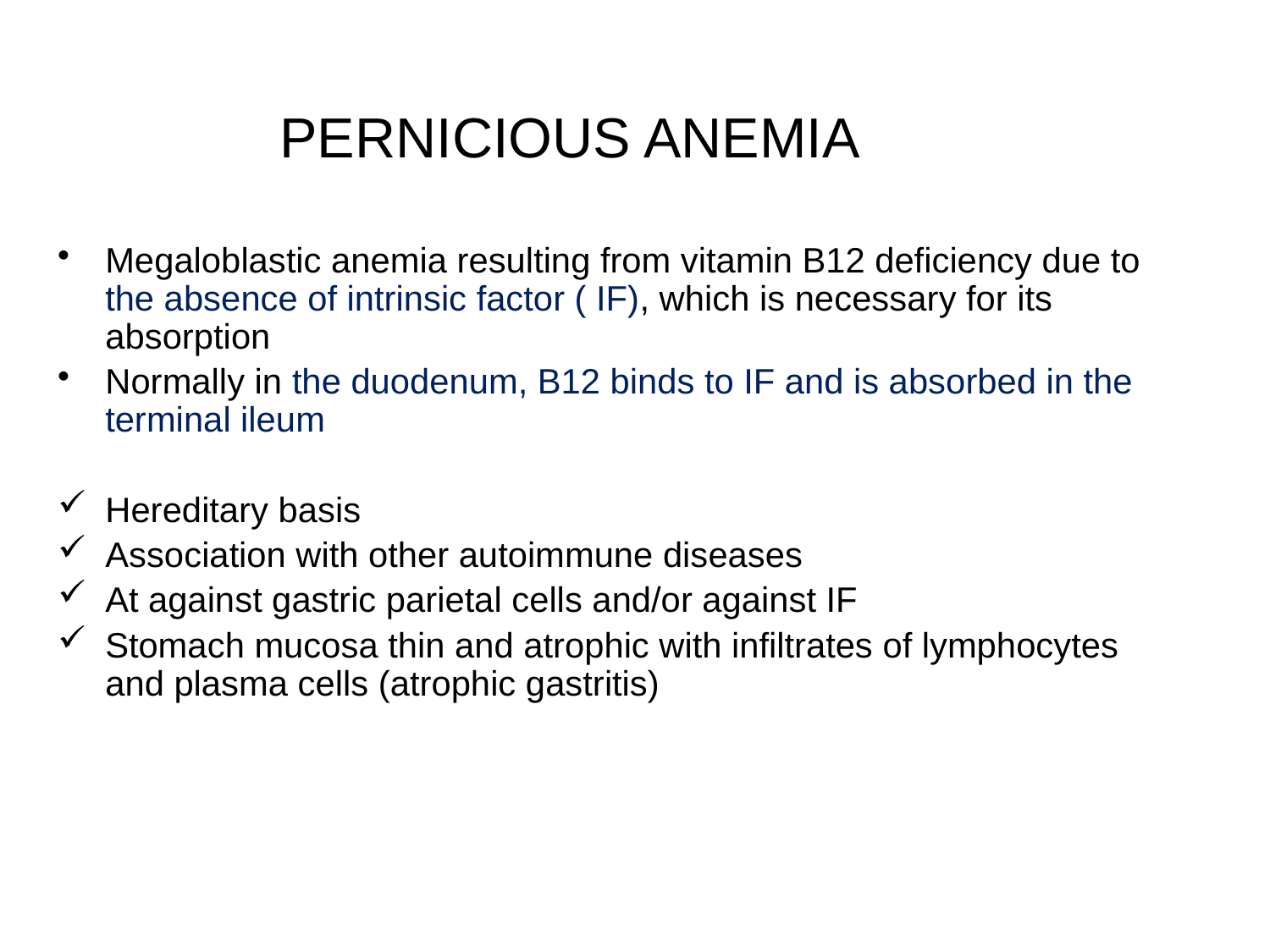

# PERNICIOUS ANEMIA
Megaloblastic anemia resulting from vitamin B12 deficiency due to the absence of intrinsic factor ( IF), which is necessary for its absorption
Normally in the duodenum, B12 binds to IF and is absorbed in the terminal ileum

Hereditary basis
Association with other autoimmune diseases
At against gastric parietal cells and/or against IF
Stomach mucosa thin and atrophic with infiltrates of lymphocytes and plasma cells (atrophic gastritis)